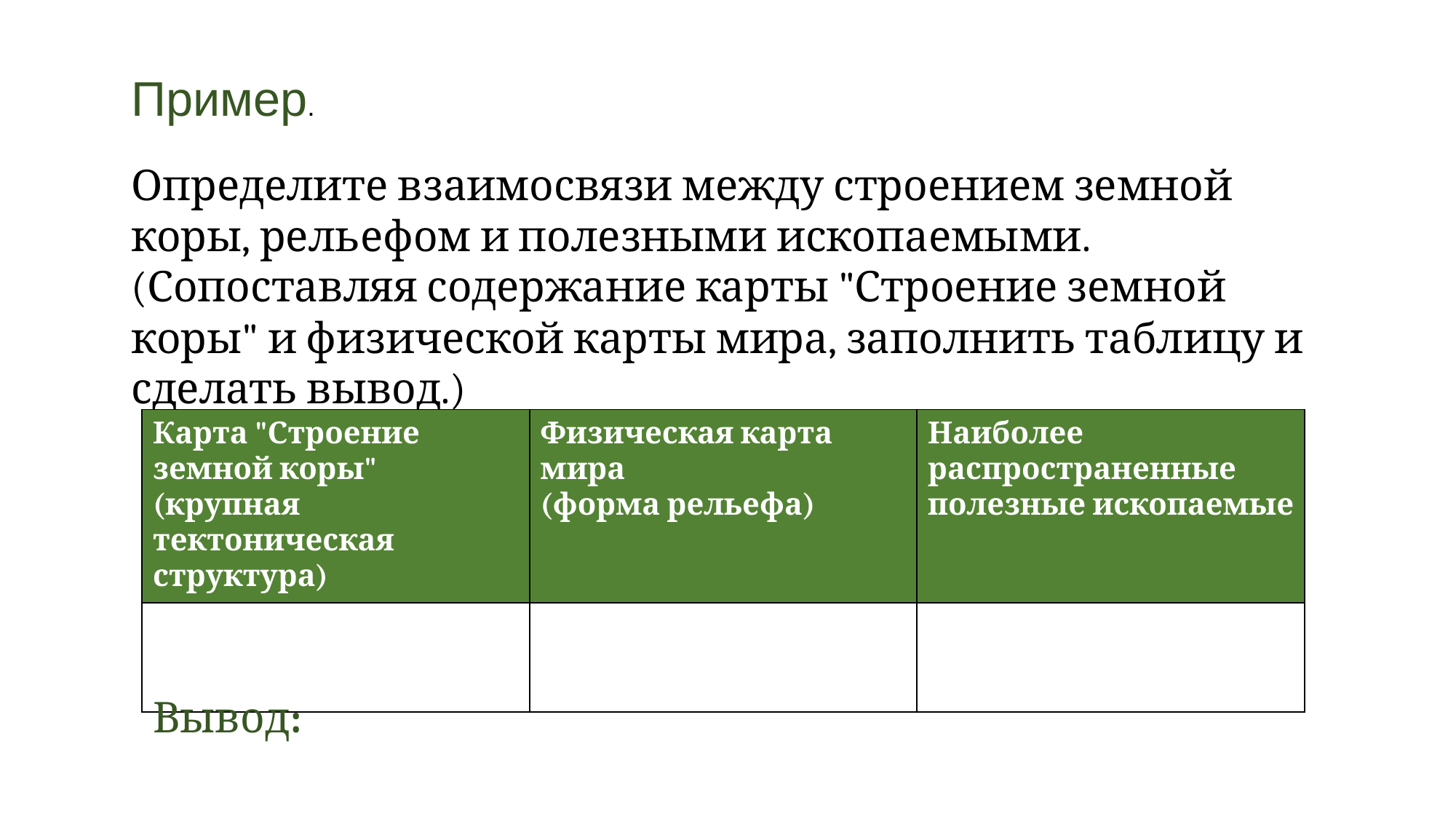

Пример.
Определите взаимосвязи между строением земной коры, рельефом и полезными ископаемыми. (Сопоставляя содержание карты "Строение земной коры" и физической карты мира, заполнить таблицу и сделать вывод.)
| Карта "Строение земной коры" (крупная тектоническая структура) | Физическая карта мира (форма рельефа) | Наиболее распространенные полезные ископаемые |
| --- | --- | --- |
|  |  |  |
Вывод: